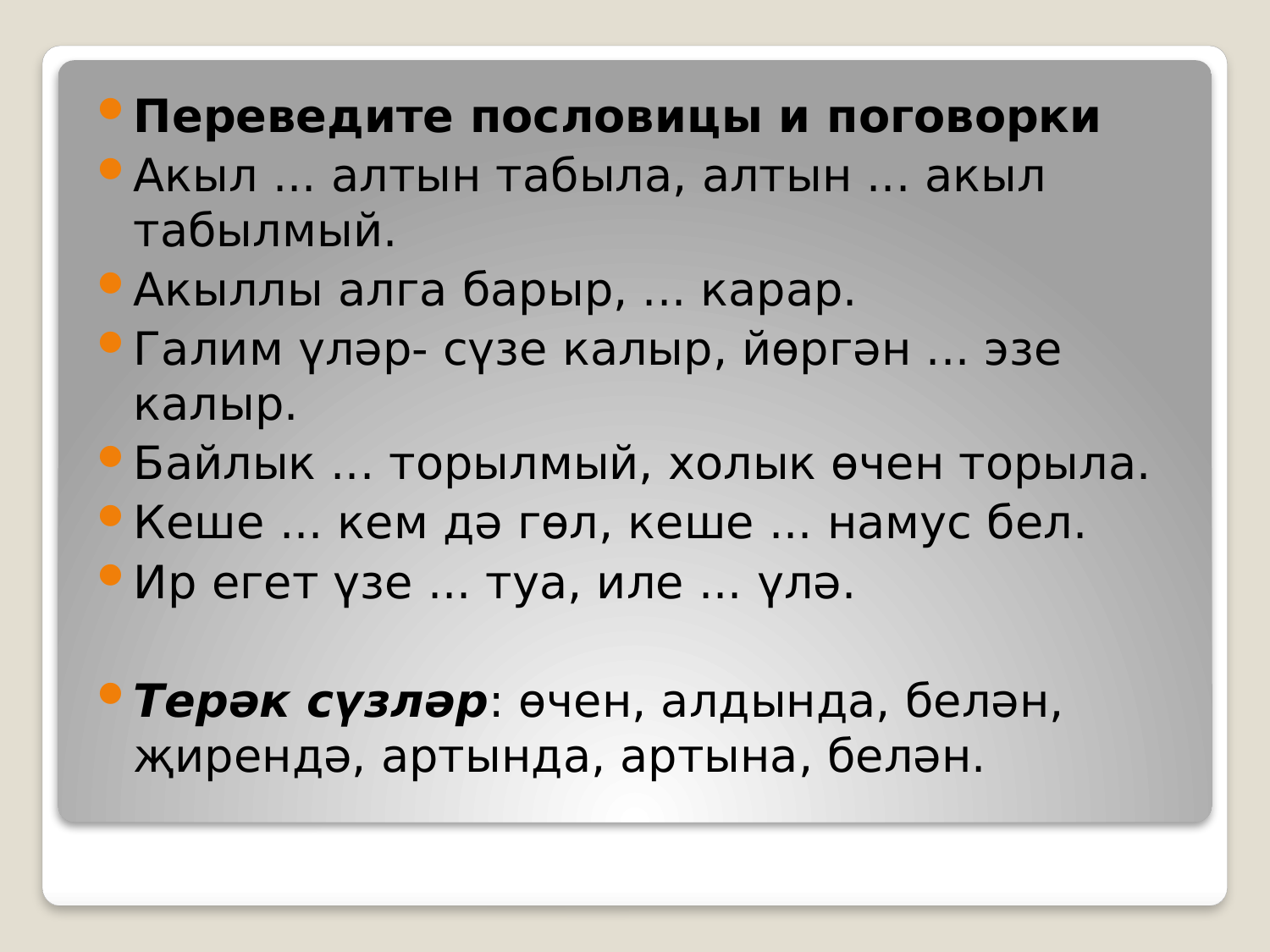

Переведите пословицы и поговорки
Акыл ... алтын табыла, алтын ... акыл табылмый.
Акыллы алга барыр, ... карар.
Галим үләр- сүзе калыр, йөргән ... эзе калыр.
Байлык ... торылмый, холык өчен торыла.
Кеше ... кем дә гөл, кеше ... намус бел.
Ир егет үзе ... туа, иле ... үлә.

Терәк сүзләр: өчен, алдында, белән, җирендә, артында, артына, белән.
#